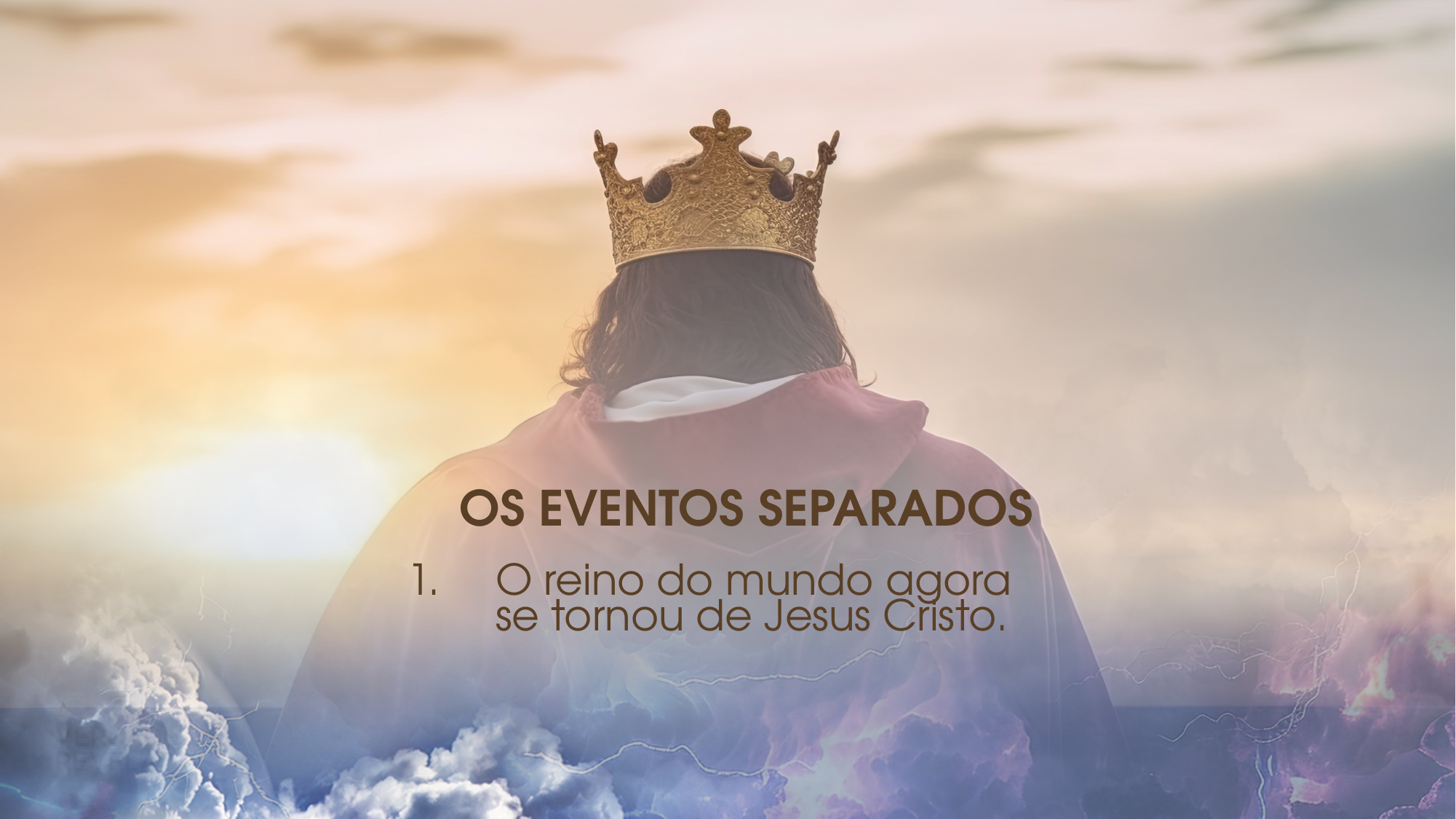

OS EVENTOS SEPARADOS
O reino do mundo agora se tornou de Jesus Cristo.